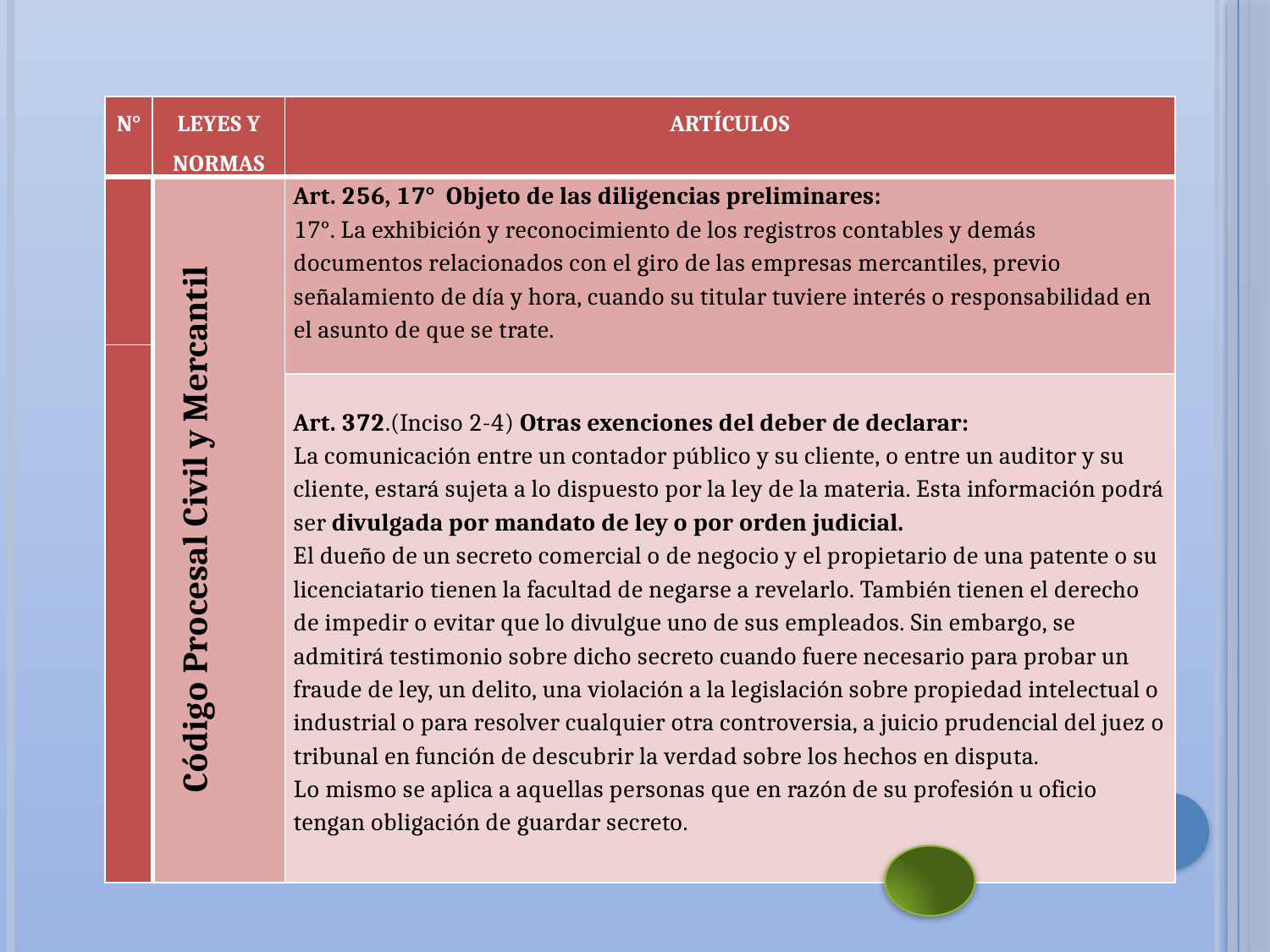

| N° | LEYES Y NORMAS | ARTÍCULOS |
| --- | --- | --- |
|  | Código Procesal Civil y Mercantil | Art. 256, 17° Objeto de las diligencias preliminares: 17°. La exhibición y reconocimiento de los registros contables y demás documentos relacionados con el giro de las empresas mercantiles, previo señalamiento de día y hora, cuando su titular tuviere interés o responsabilidad en el asunto de que se trate. |
|  |  |  |
|  |  | Art. 372.(Inciso 2-4) Otras exenciones del deber de declarar: La comunicación entre un contador público y su cliente, o entre un auditor y su cliente, estará sujeta a lo dispuesto por la ley de la materia. Esta información podrá ser divulgada por mandato de ley o por orden judicial. El dueño de un secreto comercial o de negocio y el propietario de una patente o su licenciatario tienen la facultad de negarse a revelarlo. También tienen el derecho de impedir o evitar que lo divulgue uno de sus empleados. Sin embargo, se admitirá testimonio sobre dicho secreto cuando fuere necesario para probar un fraude de ley, un delito, una violación a la legislación sobre propiedad intelectual o industrial o para resolver cualquier otra controversia, a juicio prudencial del juez o tribunal en función de descubrir la verdad sobre los hechos en disputa. Lo mismo se aplica a aquellas personas que en razón de su profesión u oficio tengan obligación de guardar secreto. |